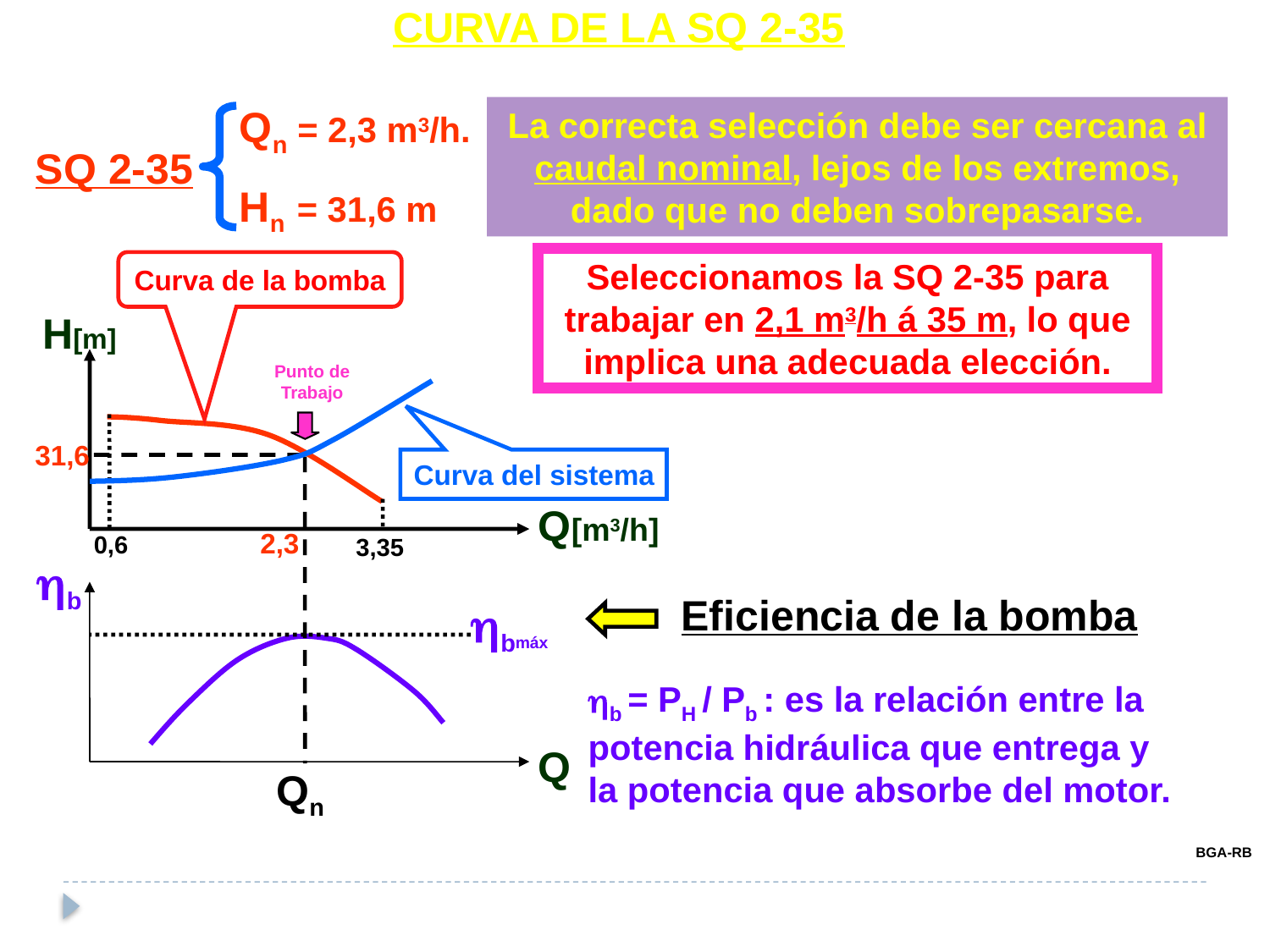

CURVA DE LA SQ 2-35
La correcta selección debe ser cercana al caudal nominal, lejos de los extremos, dado que no deben sobrepasarse.
Qn = 2,3 m3/h.
Hn = 31,6 m

SQ 2-35
Seleccionamos la SQ 2-35 para trabajar en 2,1 m3/h á 35 m, lo que implica una adecuada elección.
Curva de la bomba
H[m]

Punto de Trabajo

31,6

Curva del sistema

Q[m3/h]
2,3
0,6
3,35

ηb

Eficiencia de la bomba
ηbmáx

ηb = PH / Pb : es la relación entre la
potencia hidráulica que entrega y
la potencia que absorbe del motor.
Q

Qn
BGA-RB